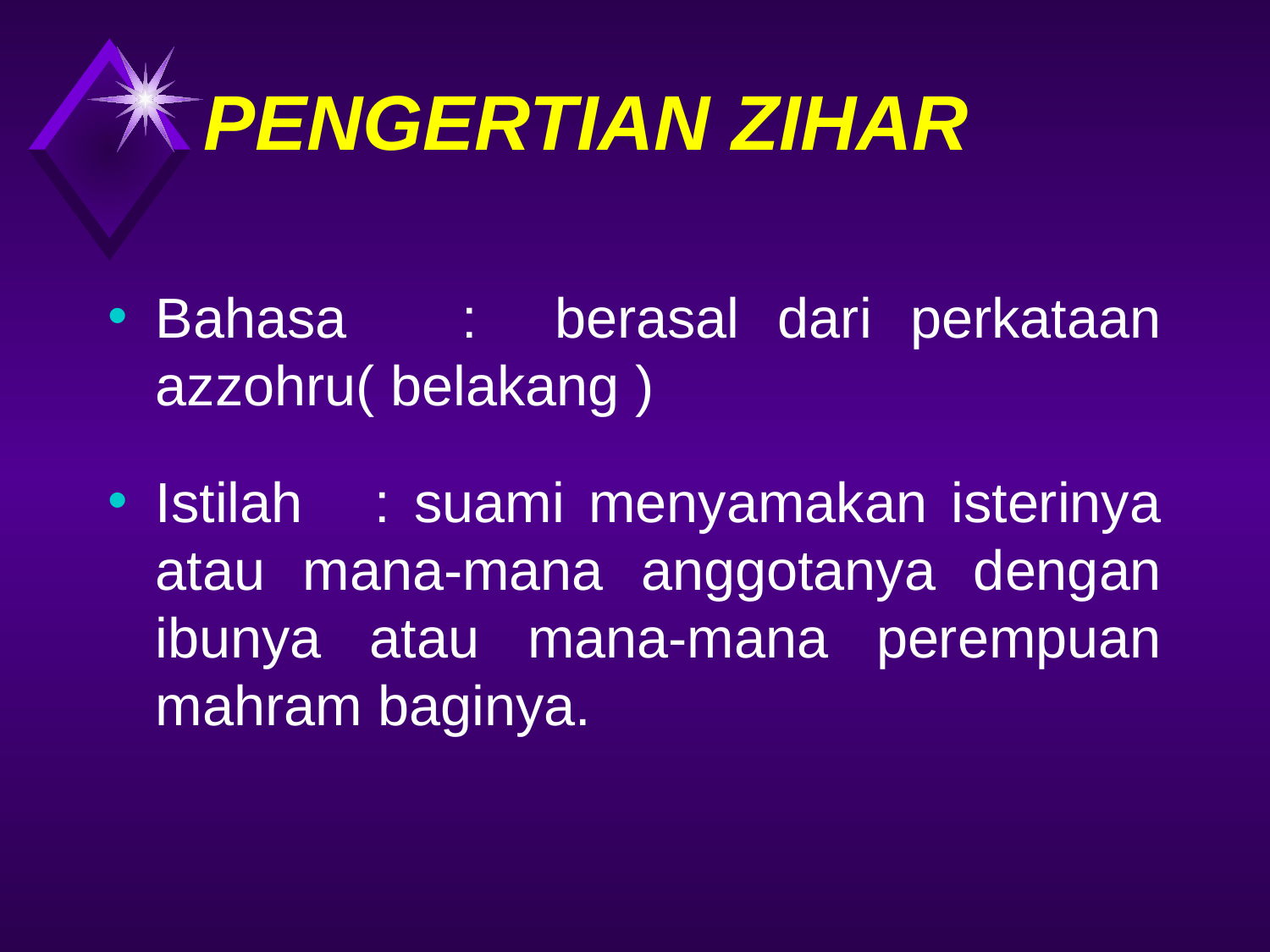

# PENGERTIAN ZIHAR
Bahasa   :  berasal dari perkataan azzohru( belakang )

Istilah   : suami menyamakan isterinya atau mana-mana anggotanya dengan ibunya atau mana-mana perempuan mahram baginya.